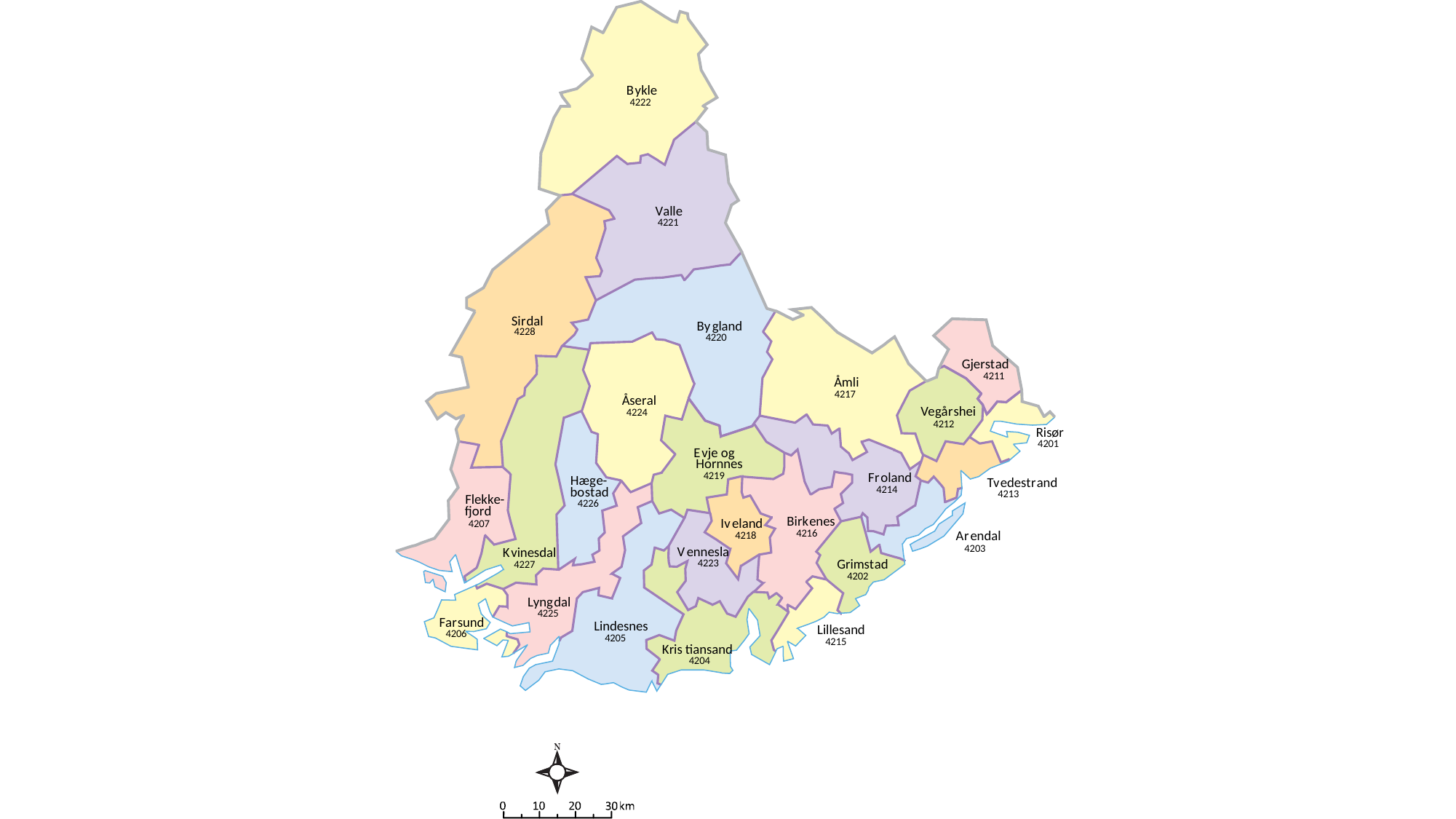

B
ykle
4222

V
alle
4221

Si
r
dal
B
y
gland

4228
4220

Gje
r
s
t
ad

4211
Åmli

4217

Åse
r
al

V
e
g
å
r
shei
4224

4212

Risør

4201

E
vje og

Hornnes

F
r
oland
4219
Hæ
g
e-
T
v
ede
s
t
r
and

4214
bo
s
t
ad

4213
Flek
k
e-
4226

fjo
r
d

Bir
k
enes

I
v
eland

4207

4216
A
r
endal
4218
4203
V
ennesla
K
vinesdal

Grim
s
t
ad

4223
4227
4202

L
yn
g
dal
4225

F
a
r
sund
Lindesnes
Lillesand
4206
4205
4215
K
ri
s
tiansand
4204